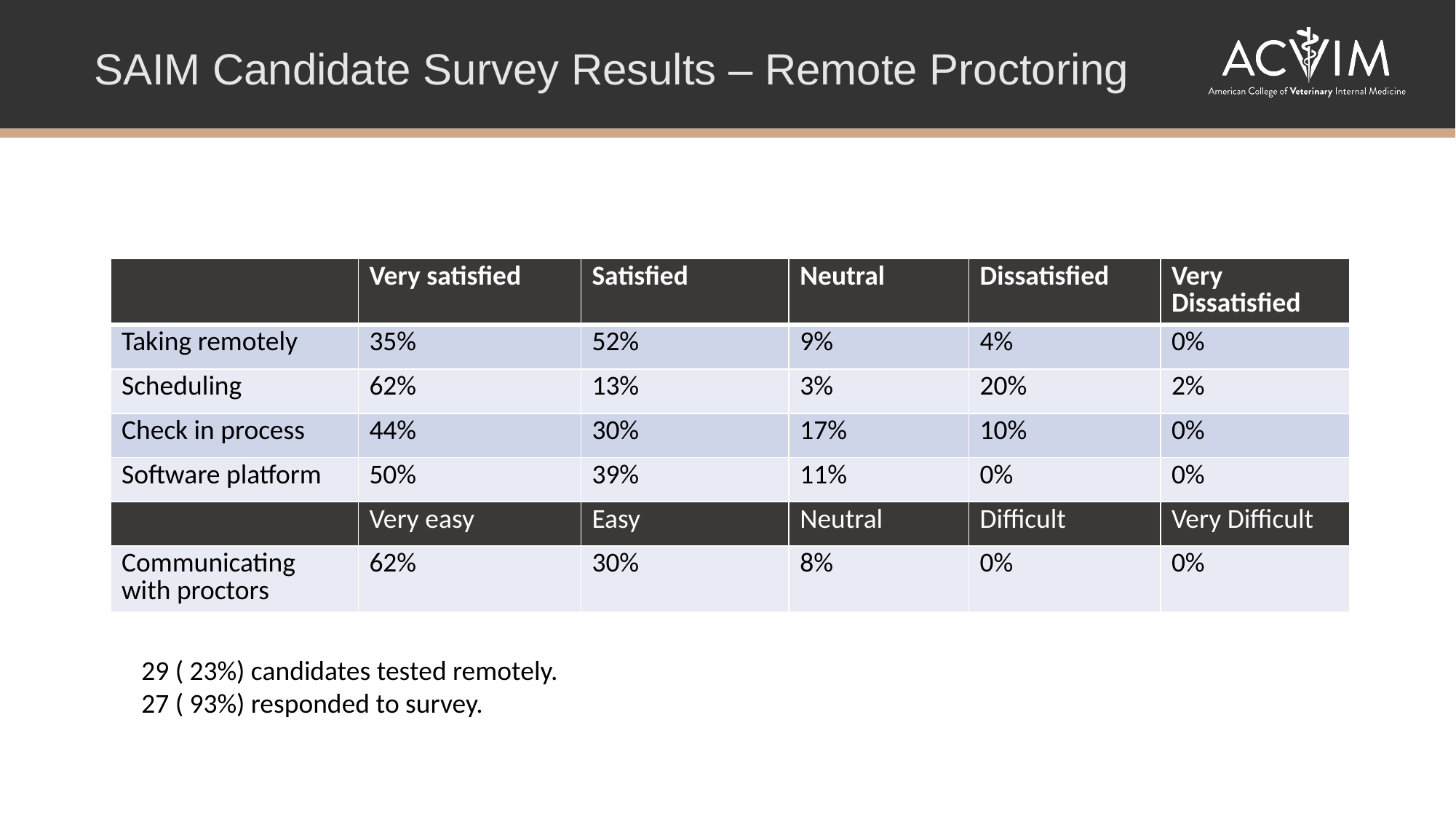

SAIM Candidate Survey Results – Remote Proctoring
|  | Very satisfied | Satisfied | Neutral | Dissatisfied | Very Dissatisfied |
| --- | --- | --- | --- | --- | --- |
| Taking remotely | 35% | 52% | 9% | 4% | 0% |
| Scheduling | 62% | 13% | 3% | 20% | 2% |
| Check in process | 44% | 30% | 17% | 10% | 0% |
| Software platform | 50% | 39% | 11% | 0% | 0% |
|  | Very easy | Easy | Neutral | Difficult | Very Difficult |
| Communicating with proctors | 62% | 30% | 8% | 0% | 0% |
 29 ( 23%) candidates tested remotely.
 27 ( 93%) responded to survey.